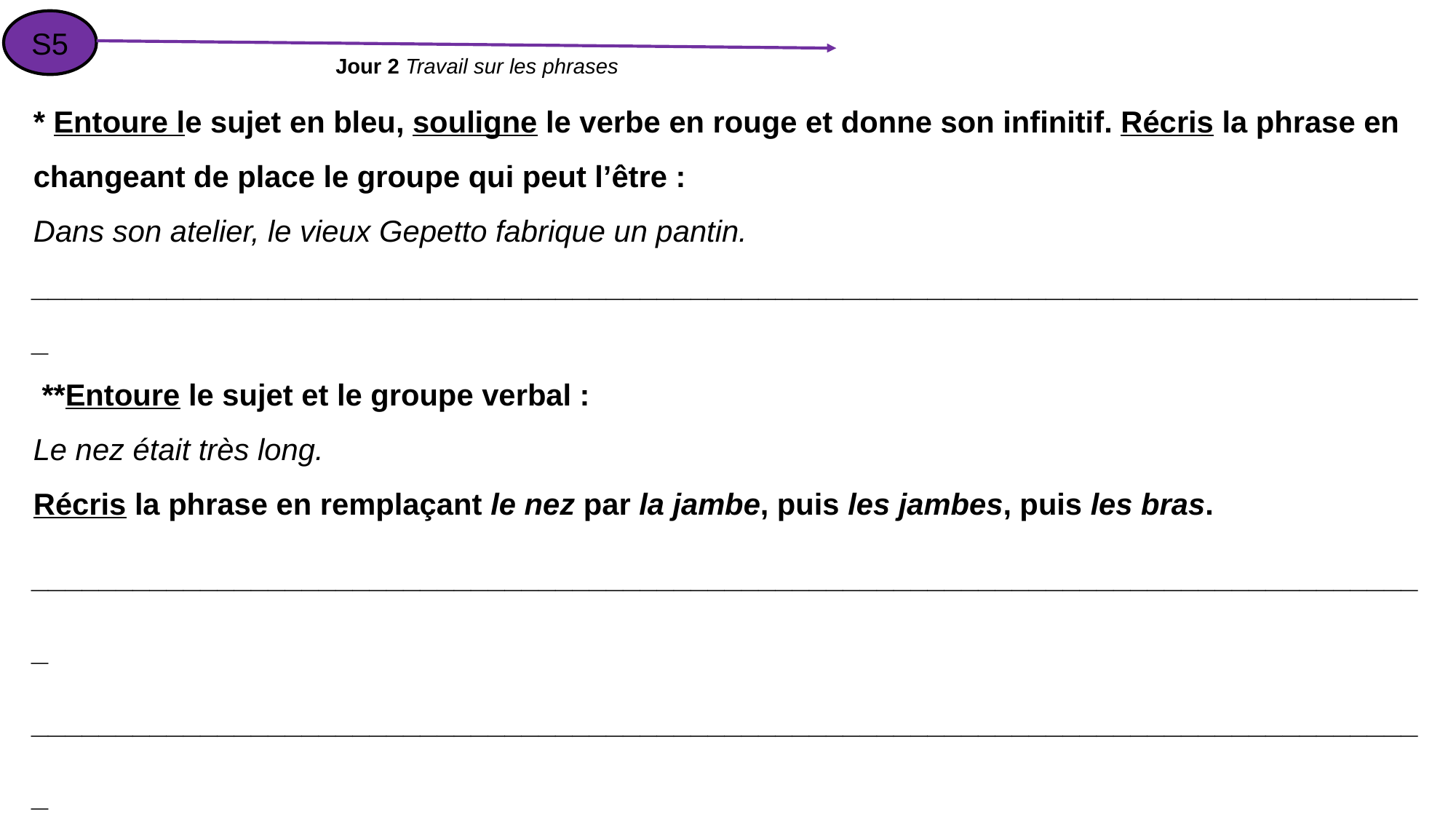

S5
Jour 2 Travail sur les phrases
* Entoure le sujet en bleu, souligne le verbe en rouge et donne son infinitif. Récris la phrase en changeant de place le groupe qui peut l’être :
Dans son atelier, le vieux Gepetto fabrique un pantin.
___________________________________________________________________________________
 **Entoure le sujet et le groupe verbal :
Le nez était très long.
Récris la phrase en remplaçant le nez par la jambe, puis les jambes, puis les bras.
___________________________________________________________________________________
___________________________________________________________________________________
___________________________________________________________________________________
***Dans la phrase suivante, souligne les verbes :
J’ai taillé le morceau de bois que j’ai acheté au menuisier.